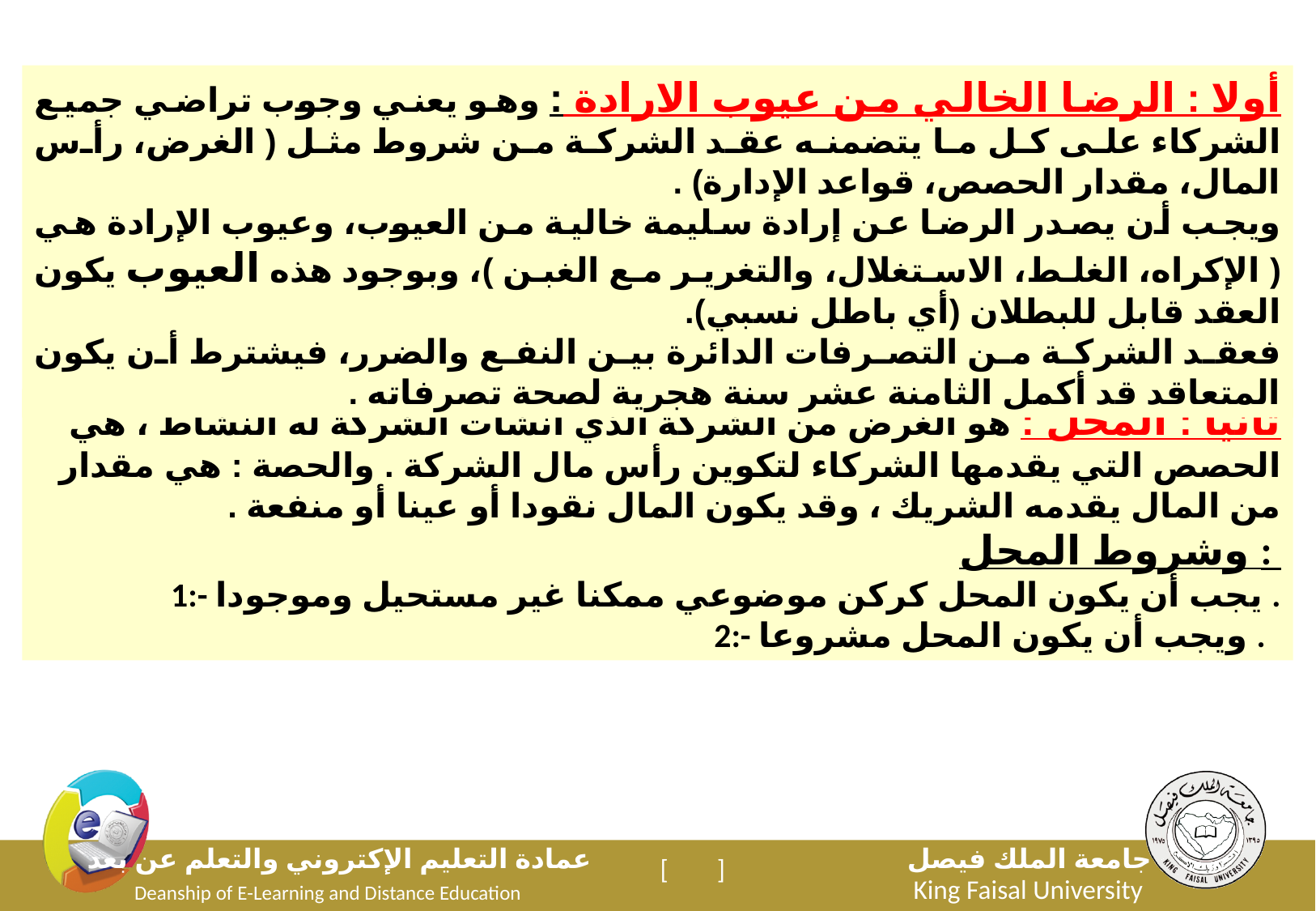

أولا : الرضا الخالي من عيوب الارادة : وهو يعني وجوب تراضي جميع الشركاء على كل ما يتضمنه عقد الشركة من شروط مثل ( الغرض، رأس المال، مقدار الحصص، قواعد الإدارة) .
ويجب أن يصدر الرضا عن إرادة سليمة خالية من العيوب، وعيوب الإرادة هي ( الإكراه، الغلط، الاستغلال، والتغرير مع الغبن )، وبوجود هذه العيوب يكون العقد قابل للبطلان (أي باطل نسبي).
فعقد الشركة من التصرفات الدائرة بين النفع والضرر، فيشترط أن يكون المتعاقد قد أكمل الثامنة عشر سنة هجرية لصحة تصرفاته .
ثانيا : المحل : هو الغرض من الشركة الذي أنشأت الشركة له النشاط ، هي الحصص التي يقدمها الشركاء لتكوين رأس مال الشركة . والحصة : هي مقدار من المال يقدمه الشريك ، وقد يكون المال نقودا أو عينا أو منفعة .
 وشروط المحل :
1:- يجب أن يكون المحل كركن موضوعي ممكنا غير مستحيل وموجودا .
2:- ويجب أن يكون المحل مشروعا .